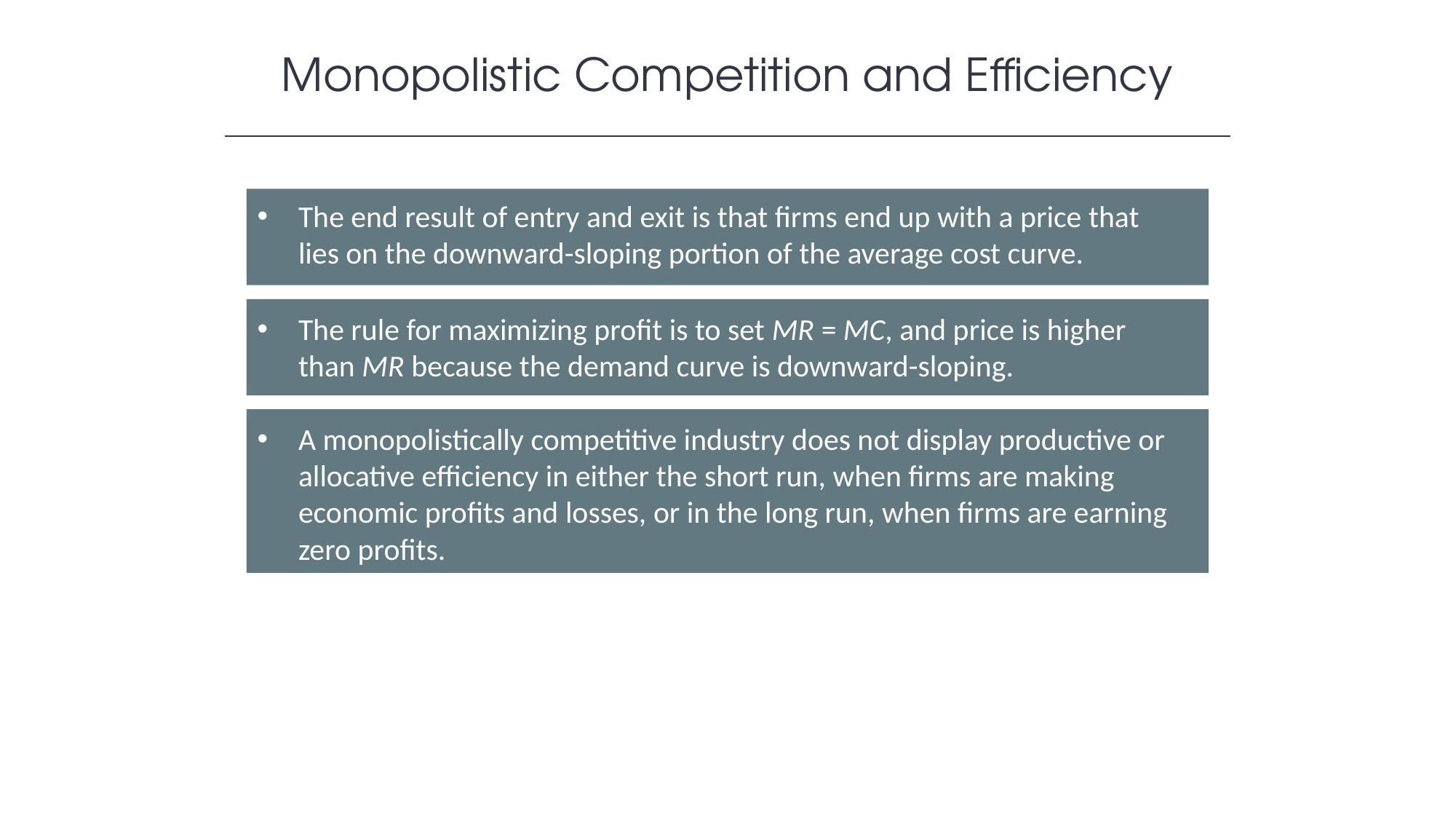

Monopolistic Competition and Efficiency

The end result of entry and exit is that firms end up with a price that lies on the downward-sloping portion of the average cost curve.

The rule for maximizing profit is to set MR = MC, and price is higher than MR because the demand curve is downward-sloping.

A monopolistically competitive industry does not display productive or allocative efficiency in either the short run, when firms are making economic profits and losses, or in the long run, when firms are earning zero profits.